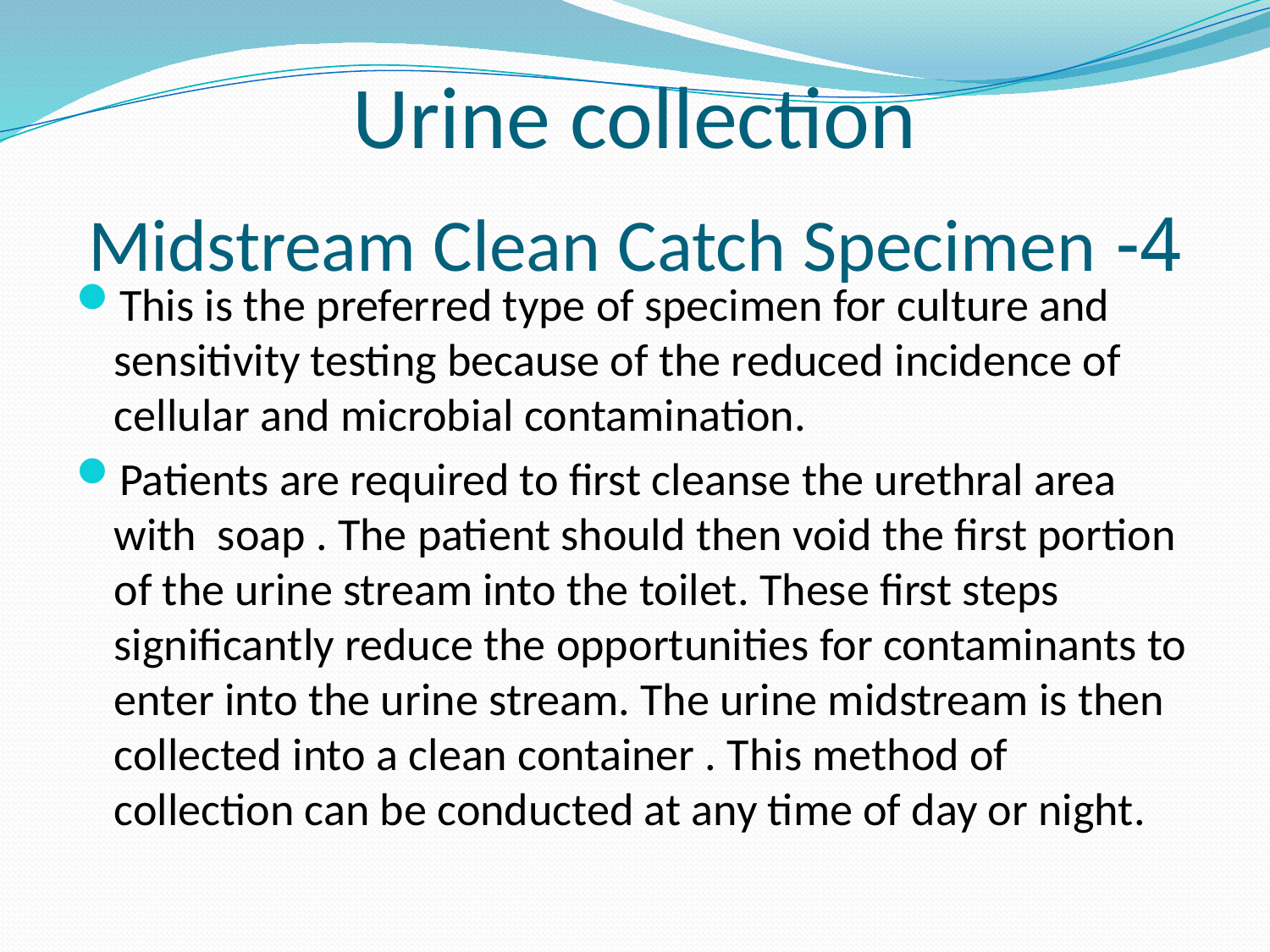

# Urine collection
4- Midstream Clean Catch Specimen
This is the preferred type of specimen for culture and sensitivity testing because of the reduced incidence of cellular and microbial contamination.
Patients are required to first cleanse the urethral area with  soap . The patient should then void the first portion of the urine stream into the toilet. These first steps significantly reduce the opportunities for contaminants to enter into the urine stream. The urine midstream is then collected into a clean container . This method of collection can be conducted at any time of day or night.